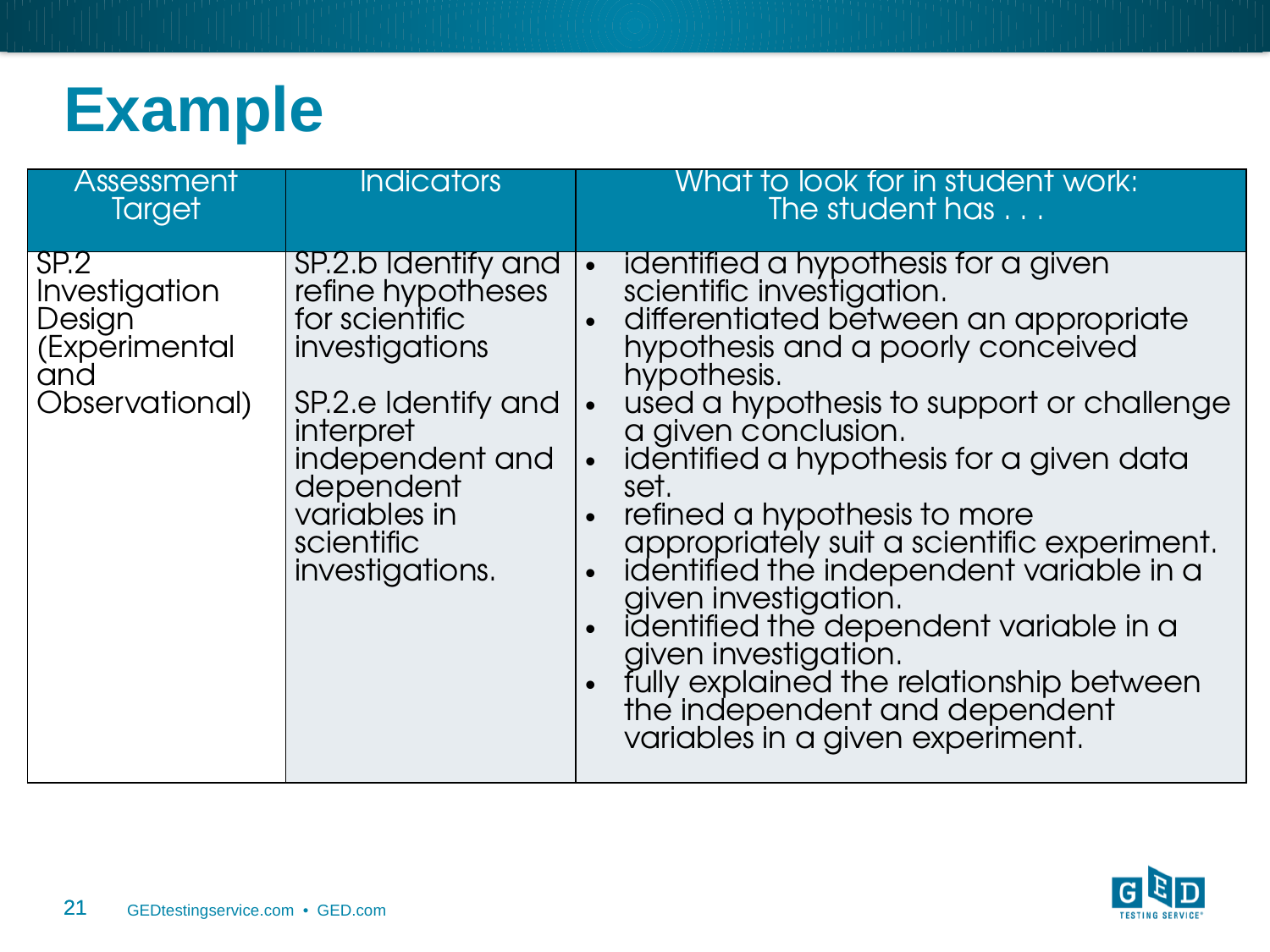

# Example
| Assessment Target | Indicators | What to look for in student work: The student has . . . |
| --- | --- | --- |
| SP.2 Investigation Design (Experimental and Observational) | SP.2.b Identify and refine hypotheses for scientific investigations SP.2.e Identify and interpret independent and dependent variables in scientific investigations. | identified a hypothesis for a given scientific investigation. differentiated between an appropriate hypothesis and a poorly conceived hypothesis. used a hypothesis to support or challenge a given conclusion. identified a hypothesis for a given data set. refined a hypothesis to more appropriately suit a scientific experiment. identified the independent variable in a given investigation. identified the dependent variable in a given investigation. fully explained the relationship between the independent and dependent variables in a given experiment. |
21
21